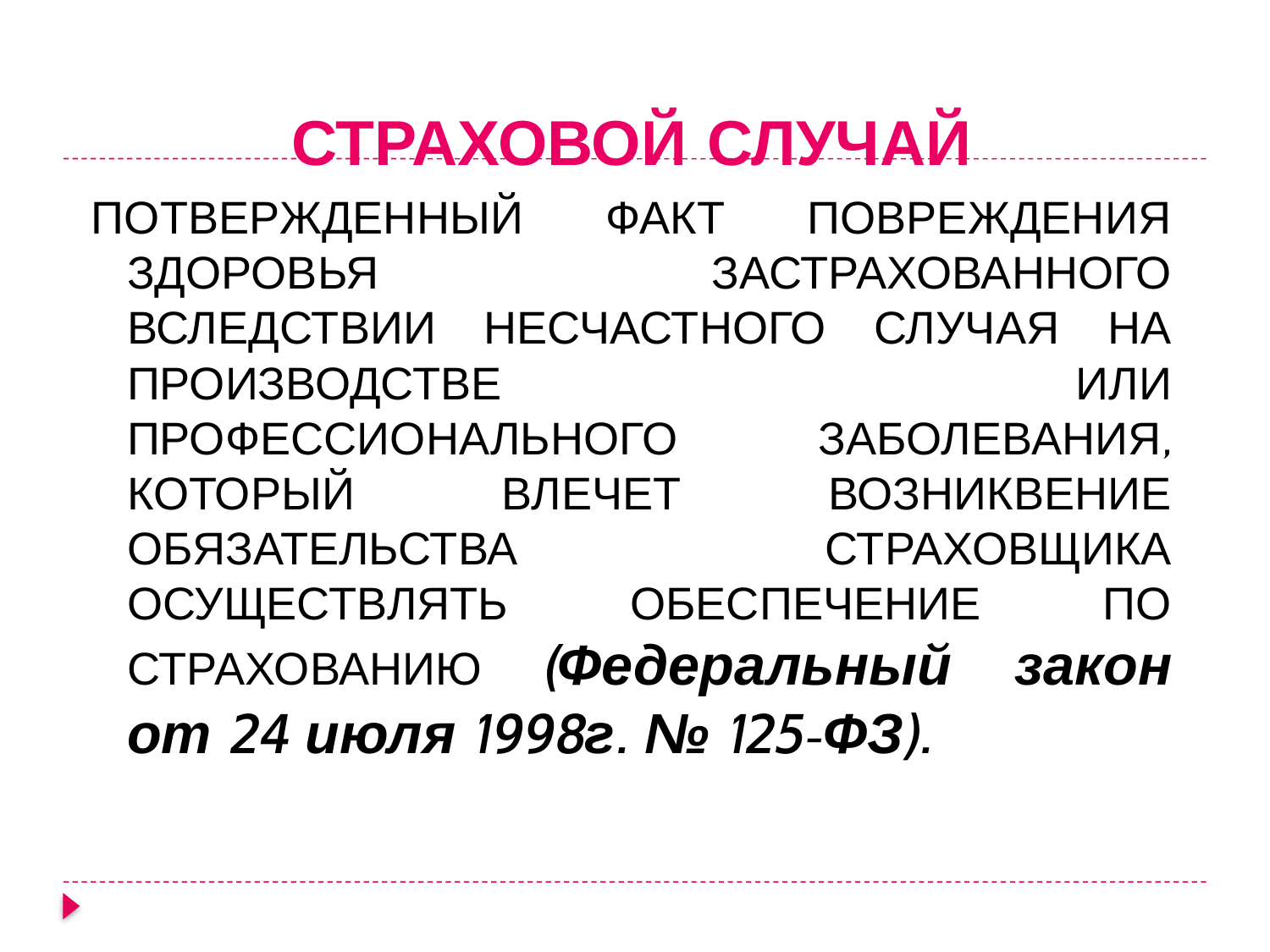

СТРАХОВОЙ СЛУЧАЙ
ПОТВЕРЖДЕННЫЙ ФАКТ ПОВРЕЖДЕНИЯ ЗДОРОВЬЯ ЗАСТРАХОВАННОГО ВСЛЕДСТВИИ НЕСЧАСТНОГО СЛУЧАЯ НА ПРОИЗВОДСТВЕ ИЛИ ПРОФЕССИОНАЛЬНОГО ЗАБОЛЕВАНИЯ, КОТОРЫЙ ВЛЕЧЕТ ВОЗНИКВЕНИЕ ОБЯЗАТЕЛЬСТВА СТРАХОВЩИКА ОСУЩЕСТВЛЯТЬ ОБЕСПЕЧЕНИЕ ПО СТРАХОВАНИЮ (Федеральный закон от 24 июля 1998г. № 125-ФЗ).